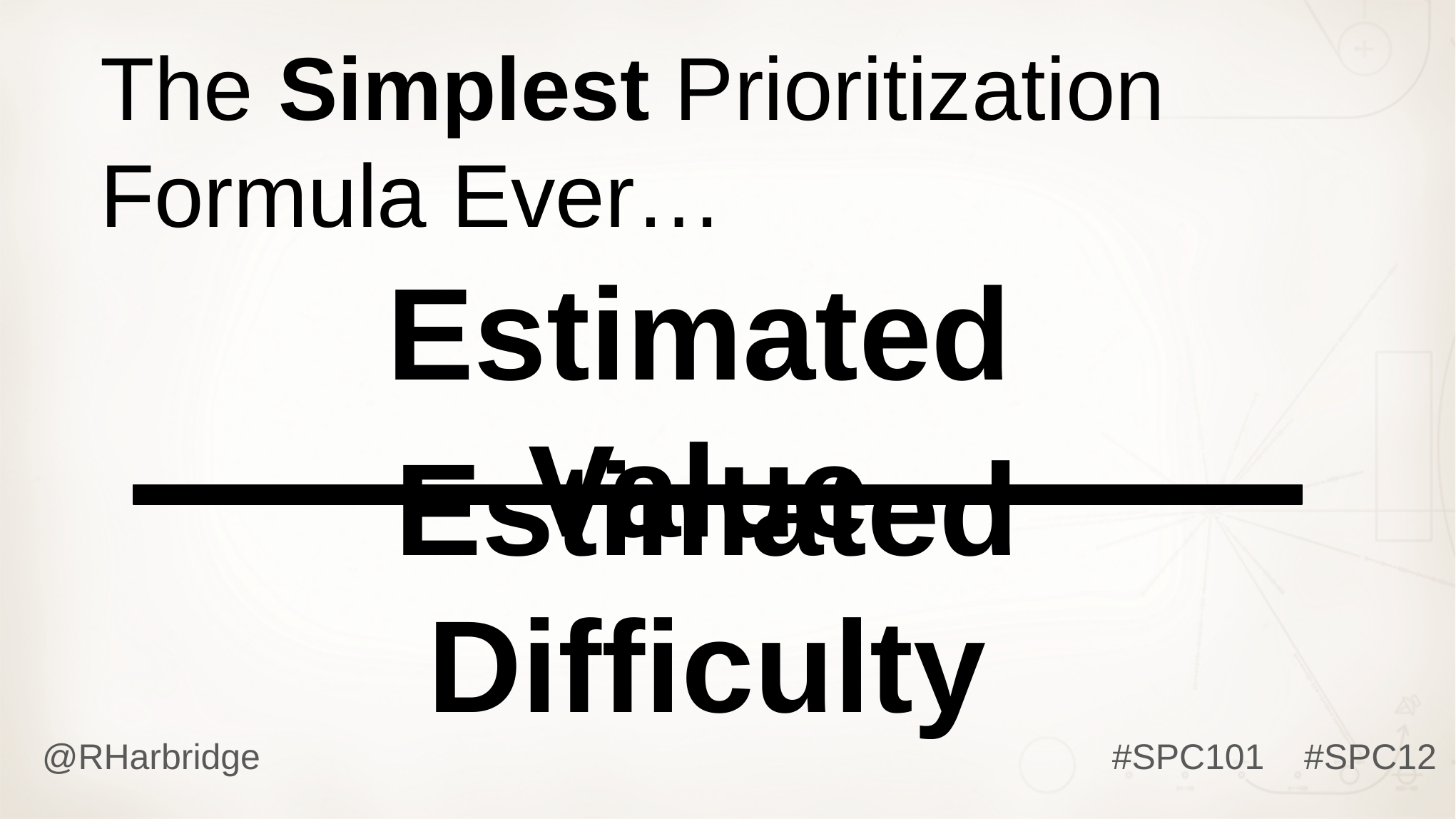

The Simplest Prioritization
Formula Ever…
Estimated Value

Estimated Difficulty